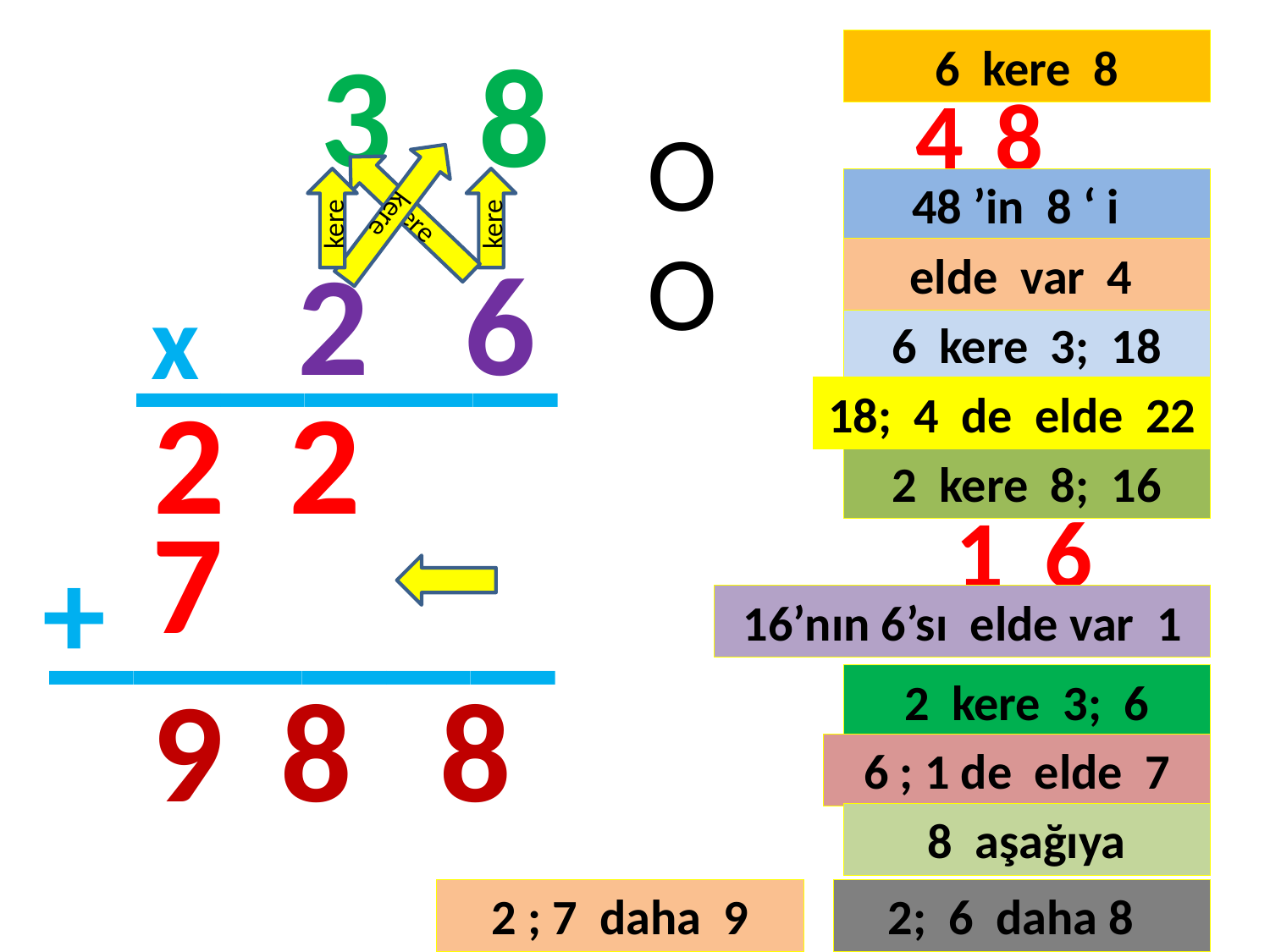

3
8
6  kere  8

4
8
O
kere
kere
kere
kere
48 ’in  8 ‘ i
_____
O
2   6
elde  var  4
x
#

6  kere  3;  18
2  2
18;  4  de  elde  22

2  kere  8;  16
______
7

1
6
+

16’nın 6’sı  elde var  1
9
8
8
2  kere  3;  6
6 ; 1 de  elde  7
8  aşağıya
2 ; 7  daha  9
2;  6  daha 8